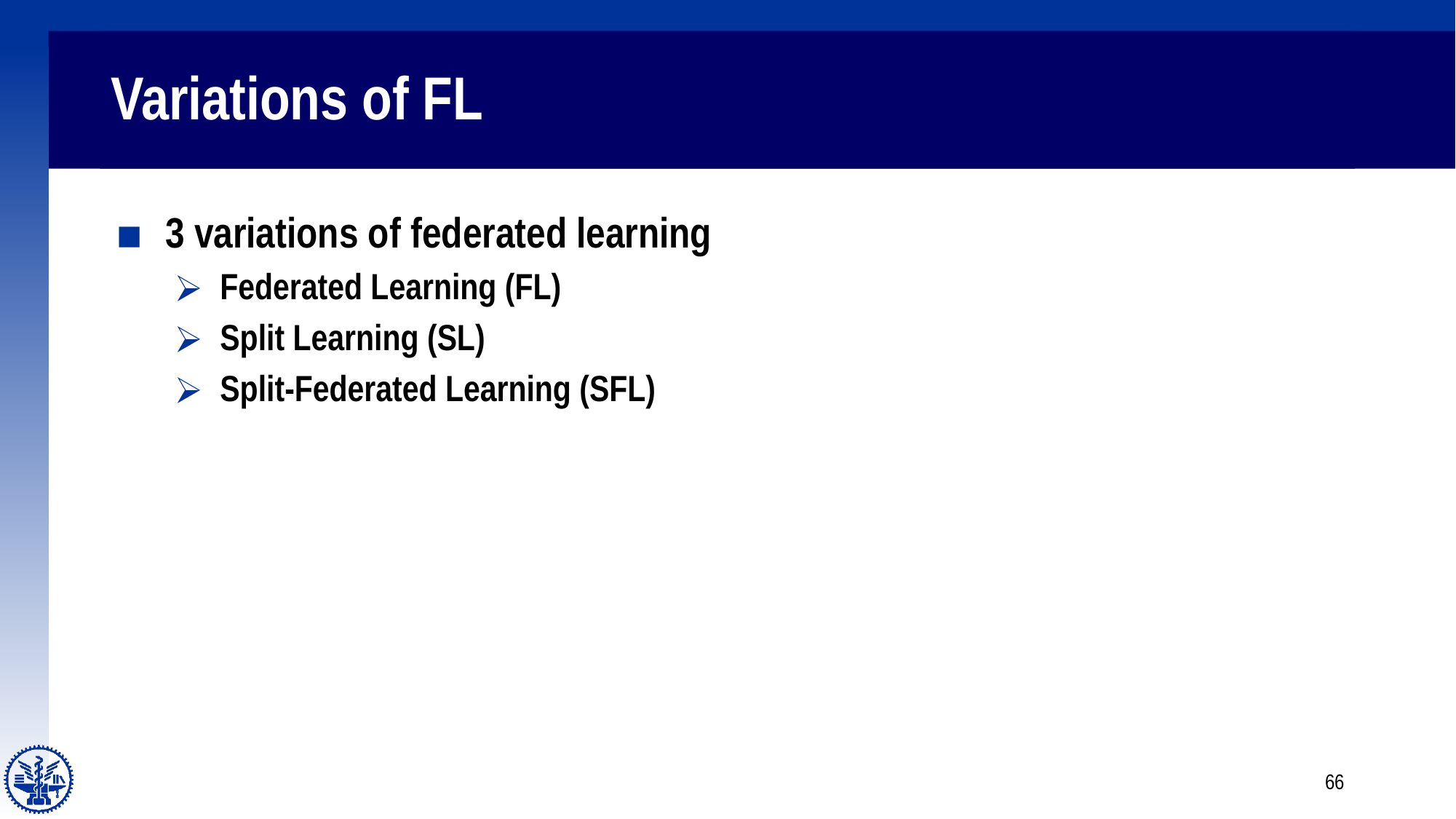

# Variations of FL
3 variations of federated learning
Federated Learning (FL)
Split Learning (SL)
Split-Federated Learning (SFL)

66